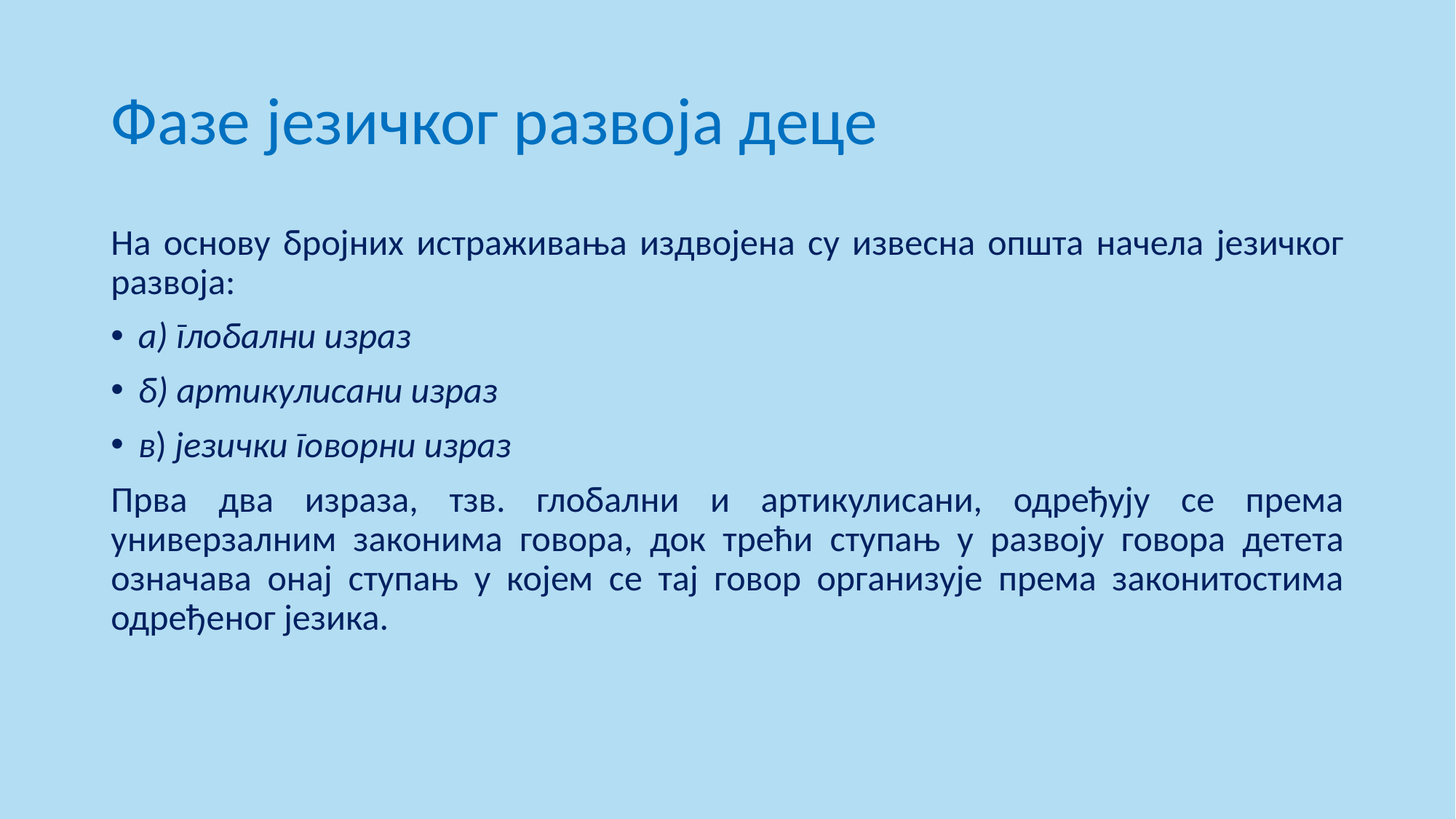

# Фазе језичког развоја деце
На основу бројних истраживања издвојена су извесна општа начела језичког развоја:
а) глобални израз
б) артикулисани израз
в) језички говорни израз
Прва два израза, тзв. глобални и артикулисани, одређују се према универзалним законима говора, док трећи ступањ у развоју говора детета означава онај ступањ у којем се тај говор организује према законитостима одређеног језика.